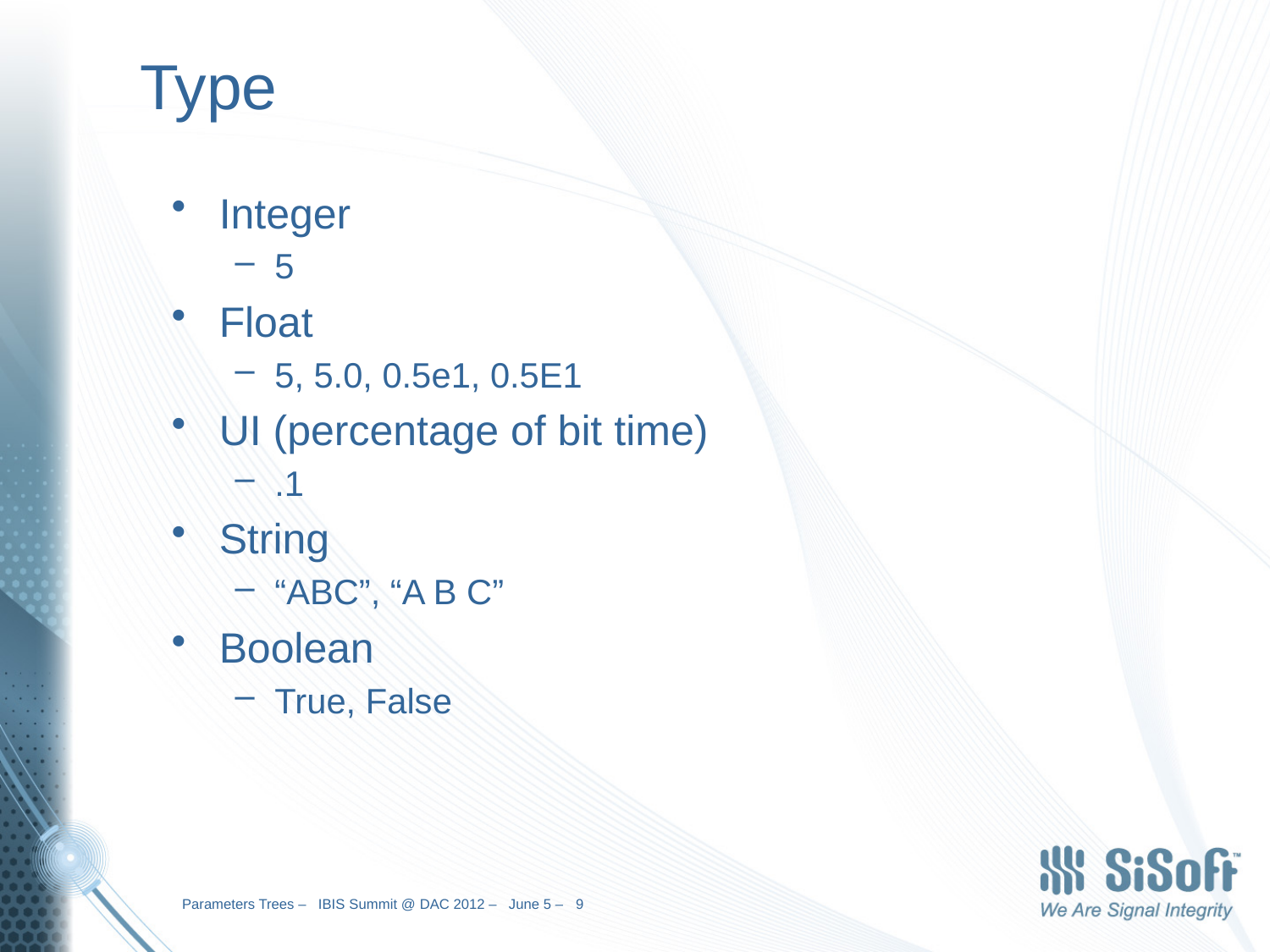

# Type
Integer
5
Float
5, 5.0, 0.5e1, 0.5E1
UI (percentage of bit time)
.1
String
“ABC”, “A B C”
Boolean
True, False
Parameters Trees –   IBIS Summit @ DAC 2012 –   June 5 –   9